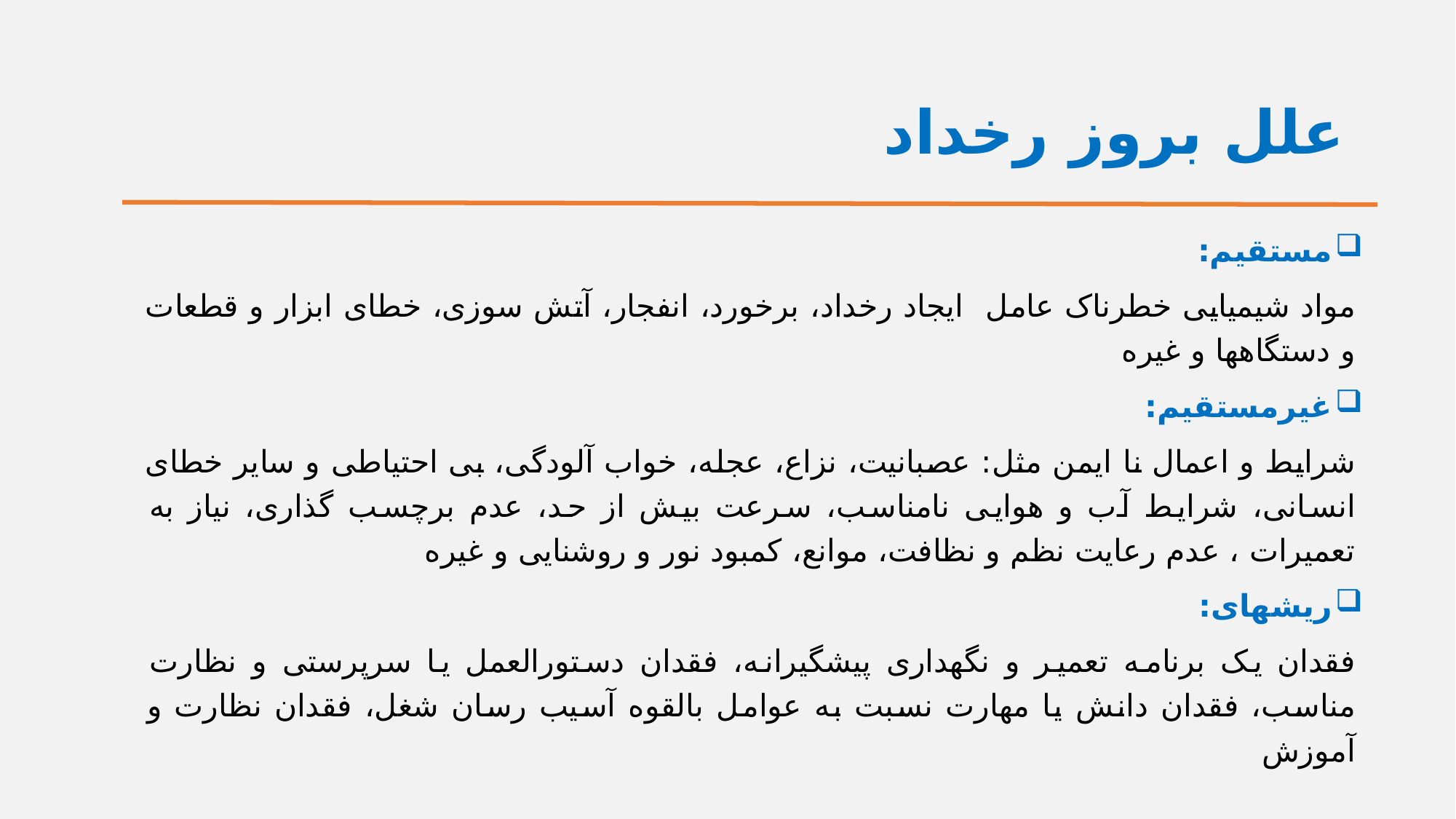

# علل بروز رخداد
مستقیم:
مواد شیمیایی خطرناک عامل  ایجاد رخداد، برخورد، انفجار، آتش سوزی، خطای ابزار و قطعات و دستگاهها و غیره
غیرمستقیم:
شرایط و اعمال نا ایمن مثل: عصبانیت، نزاع، عجله، خواب آلودگی، بی احتیاطی و سایر خطای انسانی، شرایط آب و هوایی نامناسب، سرعت بیش از حد، عدم برچسب گذاری، نیاز به تعمیرات ، عدم رعایت نظم و نظافت، موانع، کمبود نور و روشنایی و غیره
ریشه­ای:
فقدان یک برنامه تعمیر و نگهداری پیشگیرانه، فقدان دستورالعمل یا سرپرستی و نظارت مناسب، فقدان دانش یا مهارت نسبت به عوامل بالقوه آسیب رسان شغل، فقدان نظارت و آموزش